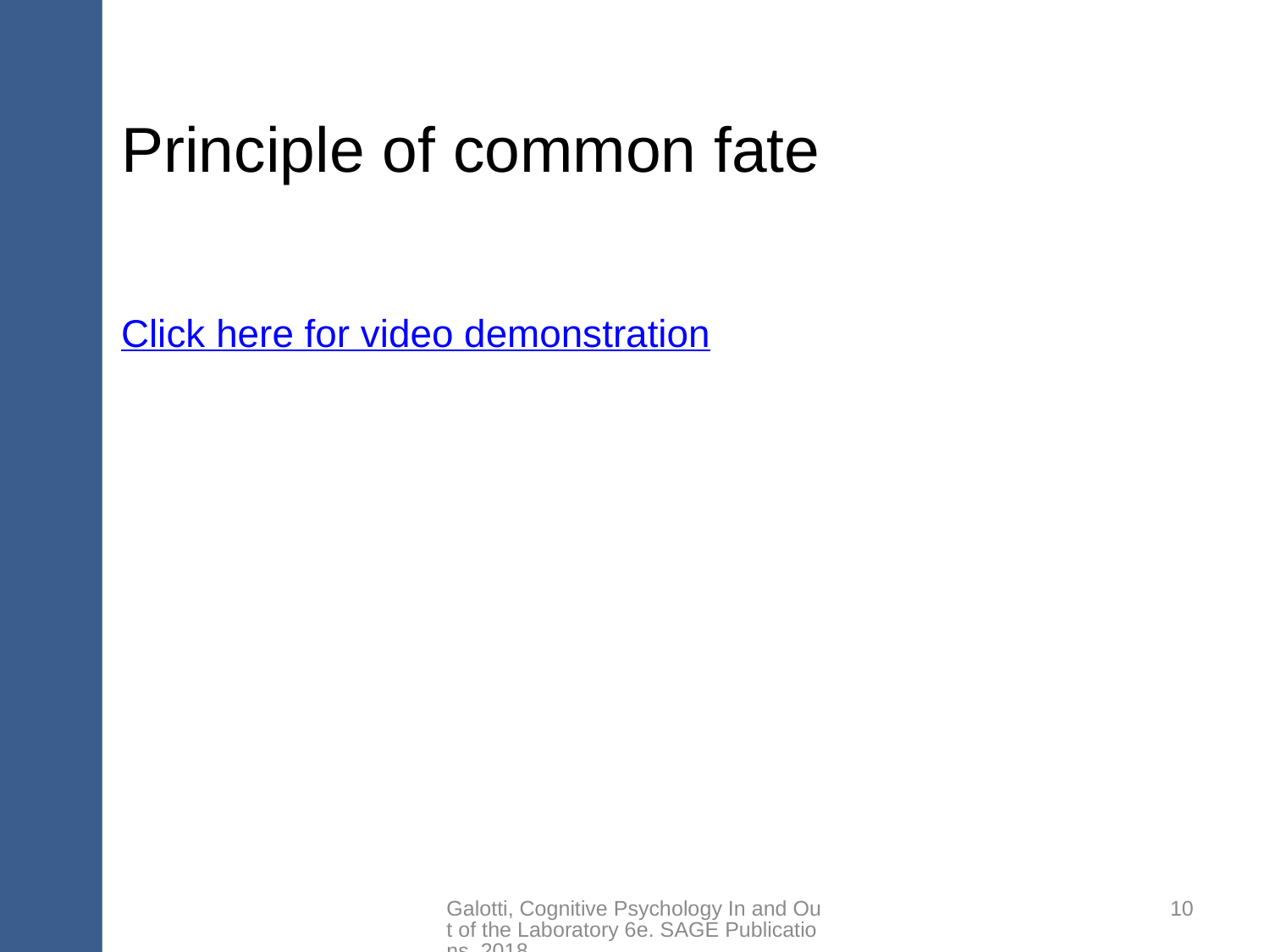

# Principle of common fate
Click here for video demonstration
Galotti, Cognitive Psychology In and Out of the Laboratory 6e. SAGE Publications, 2018.
10